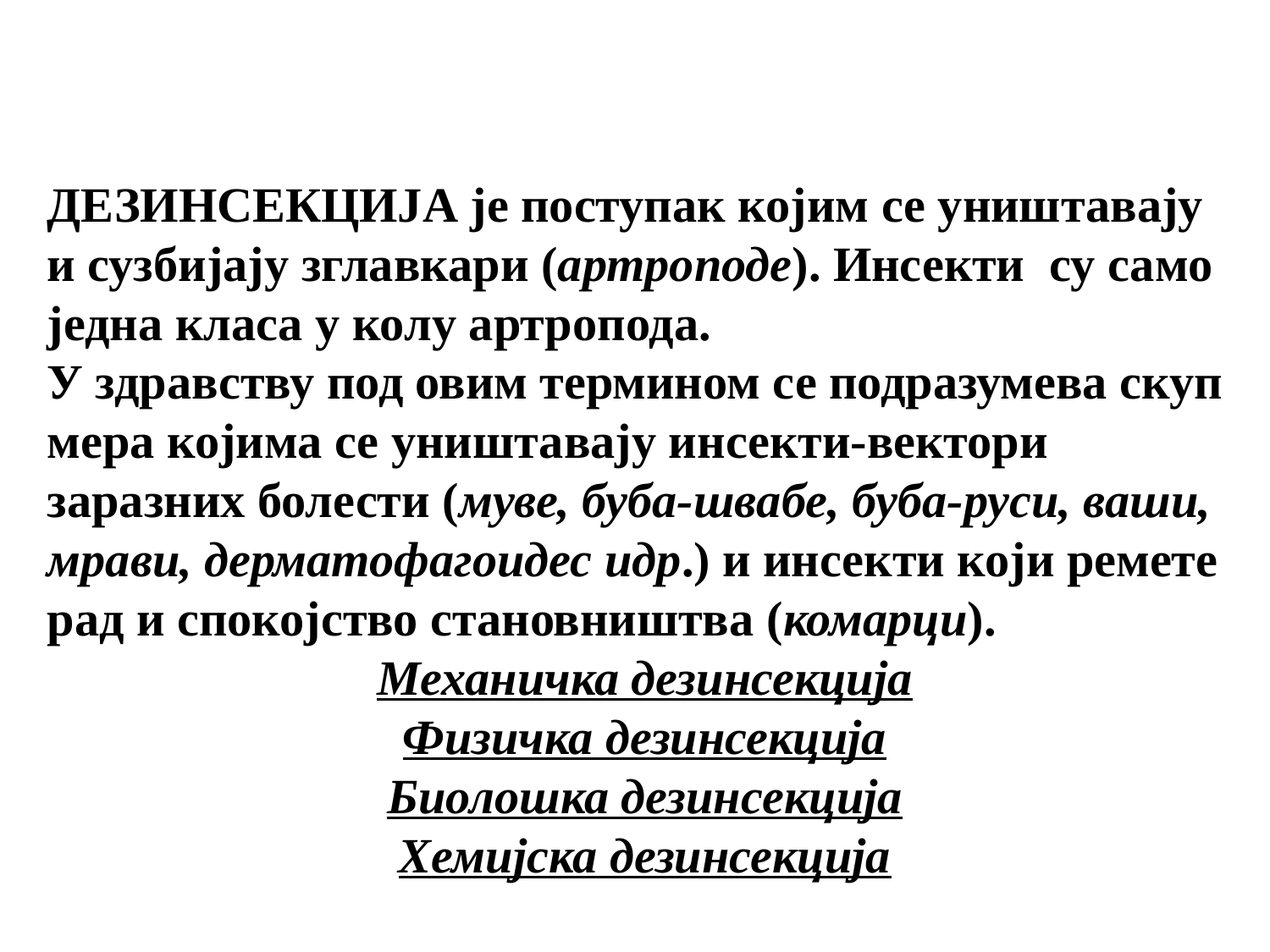

ДЕЗИНСЕКЦИЈА је поступак којим се уништавају и сузбијају зглавкари (артроподе). Инсекти  су само једна класа у колу артропода.
У здравству под овим термином се подразумева скуп мера којима се уништавају инсекти-вектори заразних болести (муве, буба-швабе, буба-руси, ваши, мрави, дерматофагоидес идр.) и инсекти који ремете рад и спокојство становништва (комарци).
Механичка дезинсекција
Физичка дезинсекција
Биолошка дезинсекција
Хемијска дезинсекција